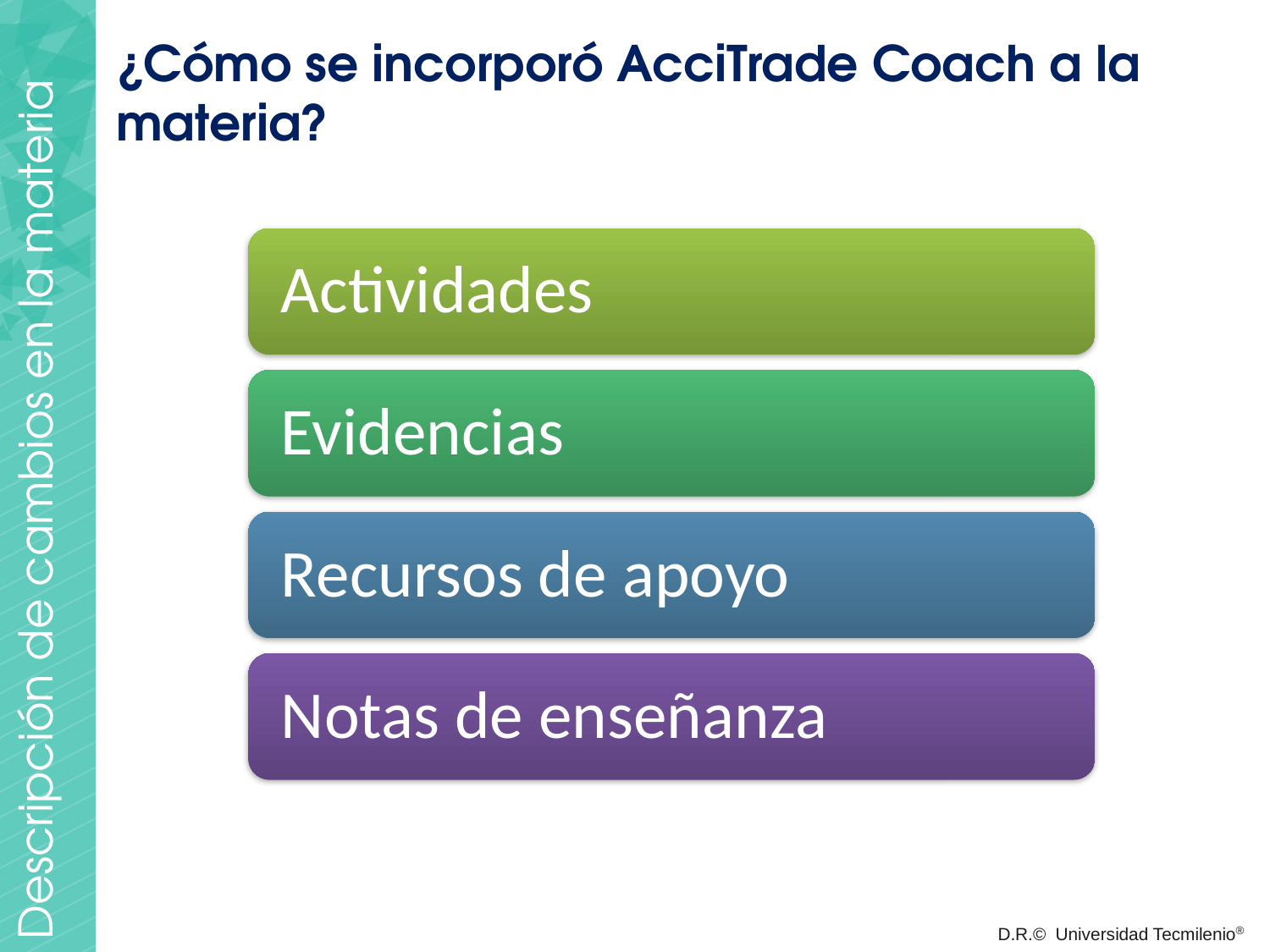

¿Cómo se incorporó AcciTrade Coach a la materia?

Actividades
Evidencias
Recursos de apoyo
Notas de enseñanza
Descripción de cambios en la materia